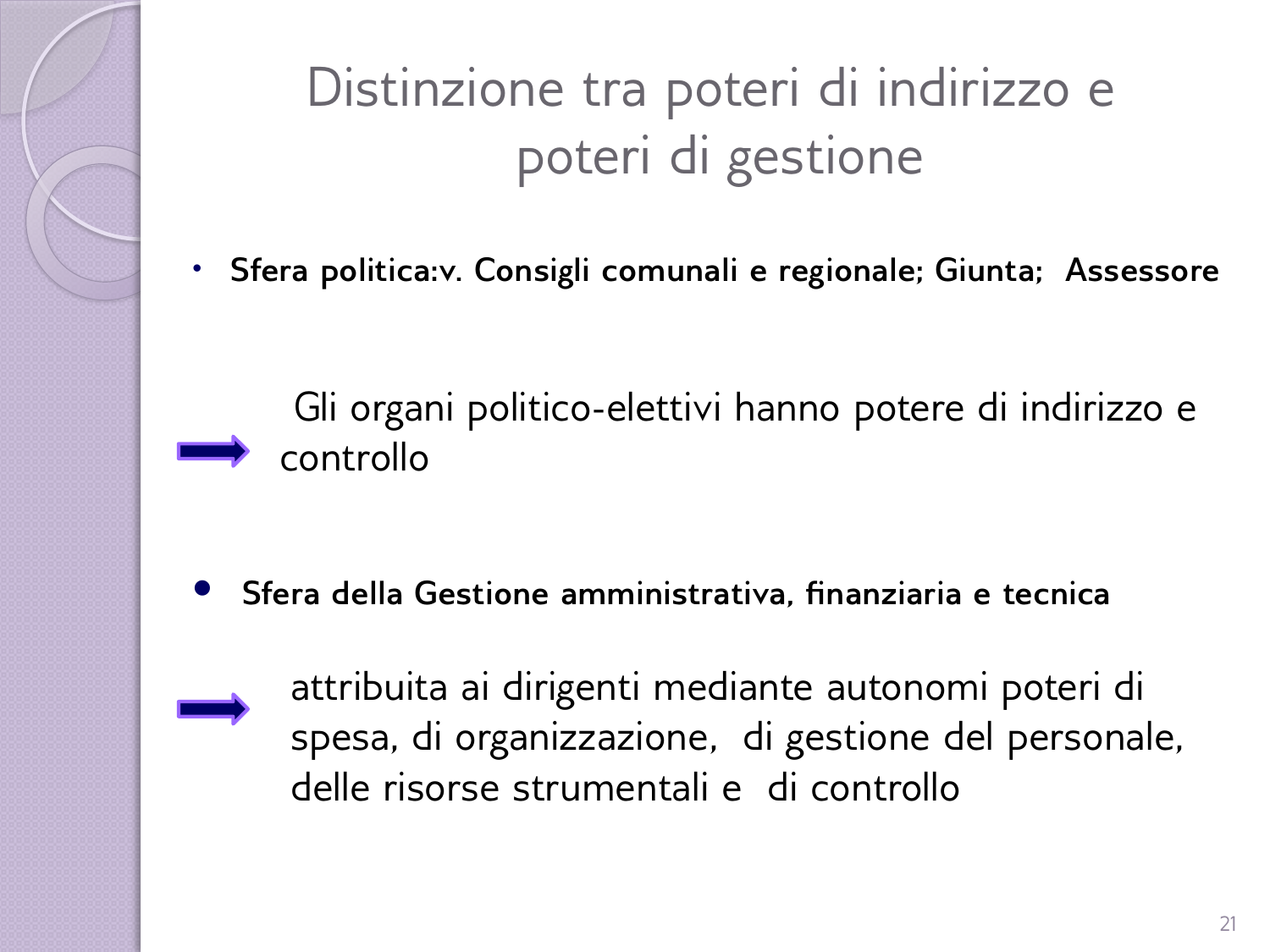

# Distinzione tra poteri di indirizzo e poteri di gestione

Sfera politica:v. Consigli comunali e regionale; Giunta;  Assessore

          Gli organi politico-elettivi hanno potere di indirizzo e controllo

Sfera della Gestione amministrativa, finanziaria e tecnica

attribuita ai dirigenti mediante autonomi poteri di spesa, di organizzazione,  di gestione del personale, delle risorse strumentali e  di controllo

21